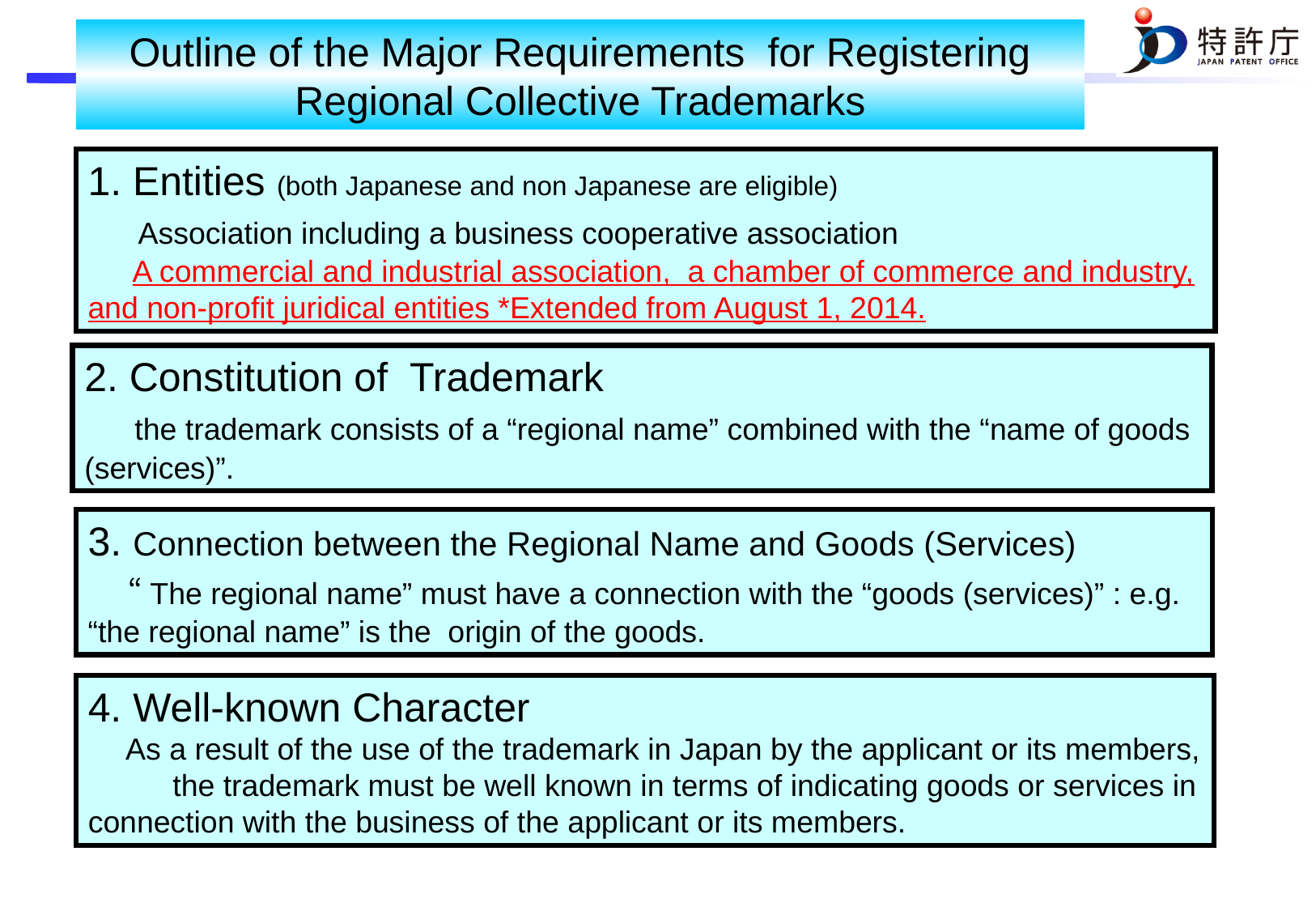

Outline of the Major Requirements  for Registering Regional Collective Trademarks
1. Entities (both Japanese and non Japanese are eligible)
　Association including a business cooperative association
　 A commercial and industrial association,  a chamber of commerce and industry, and non-profit juridical entities *Extended from August 1, 2014.
2. Constitution of  Trademark
　the trademark consists of a “regional name” combined with the “name of goods (services)”.
3. Connection between the Regional Name and Goods (Services)
　“The regional name” must have a connection with the “goods (services)” : e.g. “the regional name” is the  origin of the goods.
4. Well-known Character
　As a result of the use of the trademark in Japan by the applicant or its members,           the trademark must be well known in terms of indicating goods or services in connection with the business of the applicant or its members.